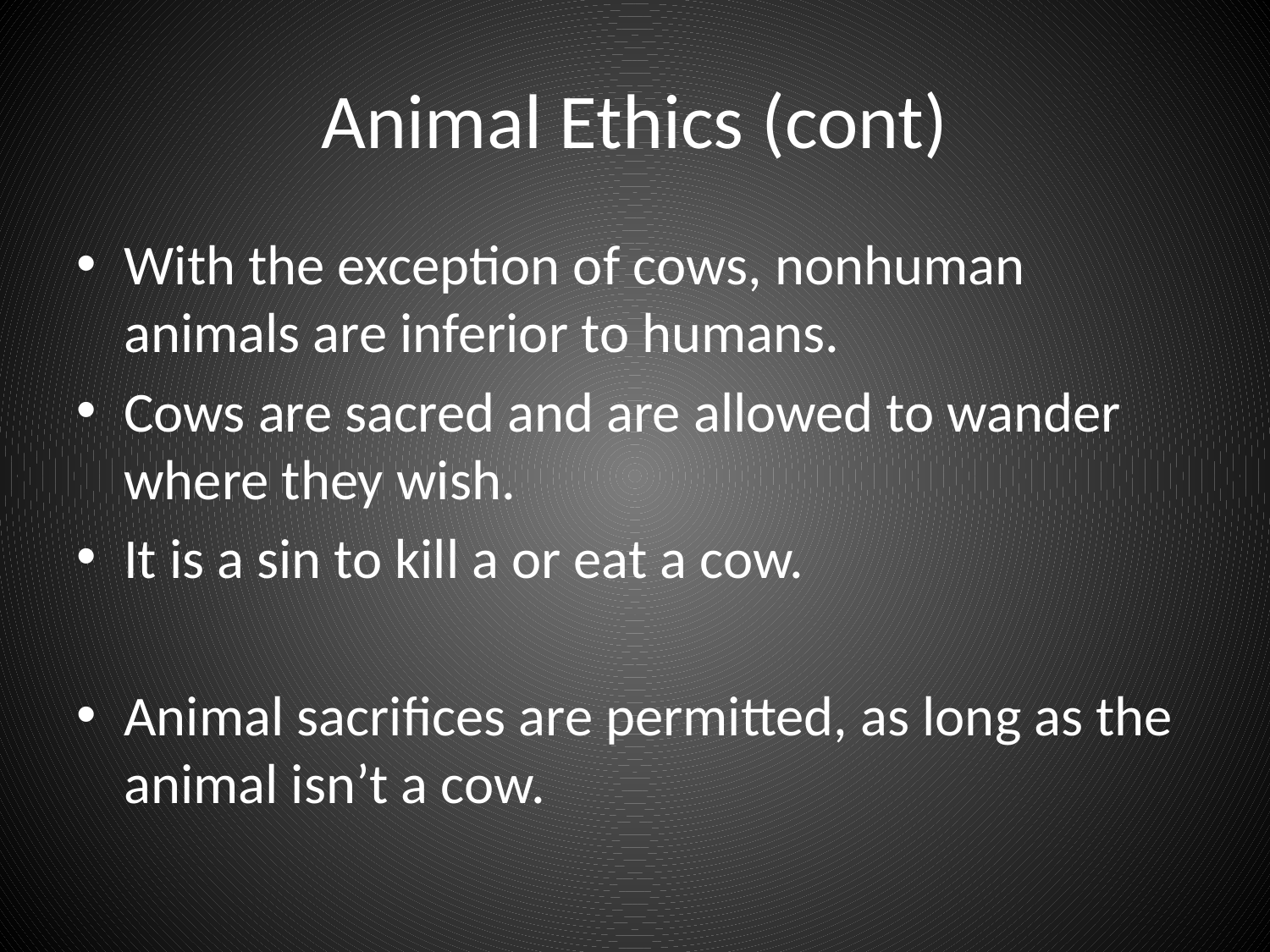

# Animal Ethics (cont)
With the exception of cows, nonhuman animals are inferior to humans.
Cows are sacred and are allowed to wander where they wish.
It is a sin to kill a or eat a cow.

Animal sacrifices are permitted, as long as the animal isn’t a cow.